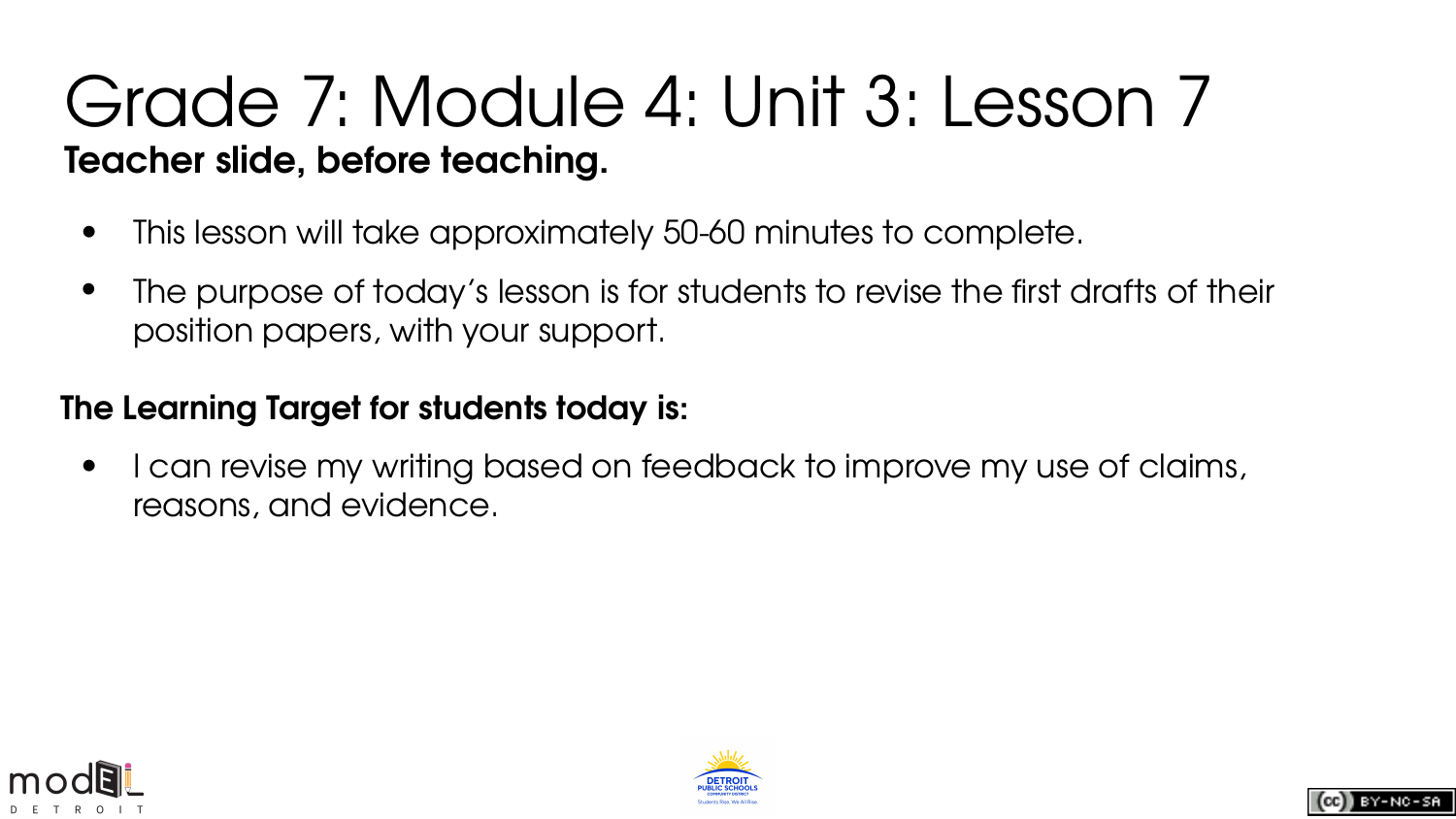

Grade 7: Module 4: Unit 3: Lesson 7
Teacher slide, before teaching.
This lesson will take approximately 50-60 minutes to complete.
The purpose of today’s lesson is for students to revise the first drafts of their position papers, with your support.

The Learning Target for students today is:
I can revise my writing based on feedback to improve my use of claims, reasons, and evidence.